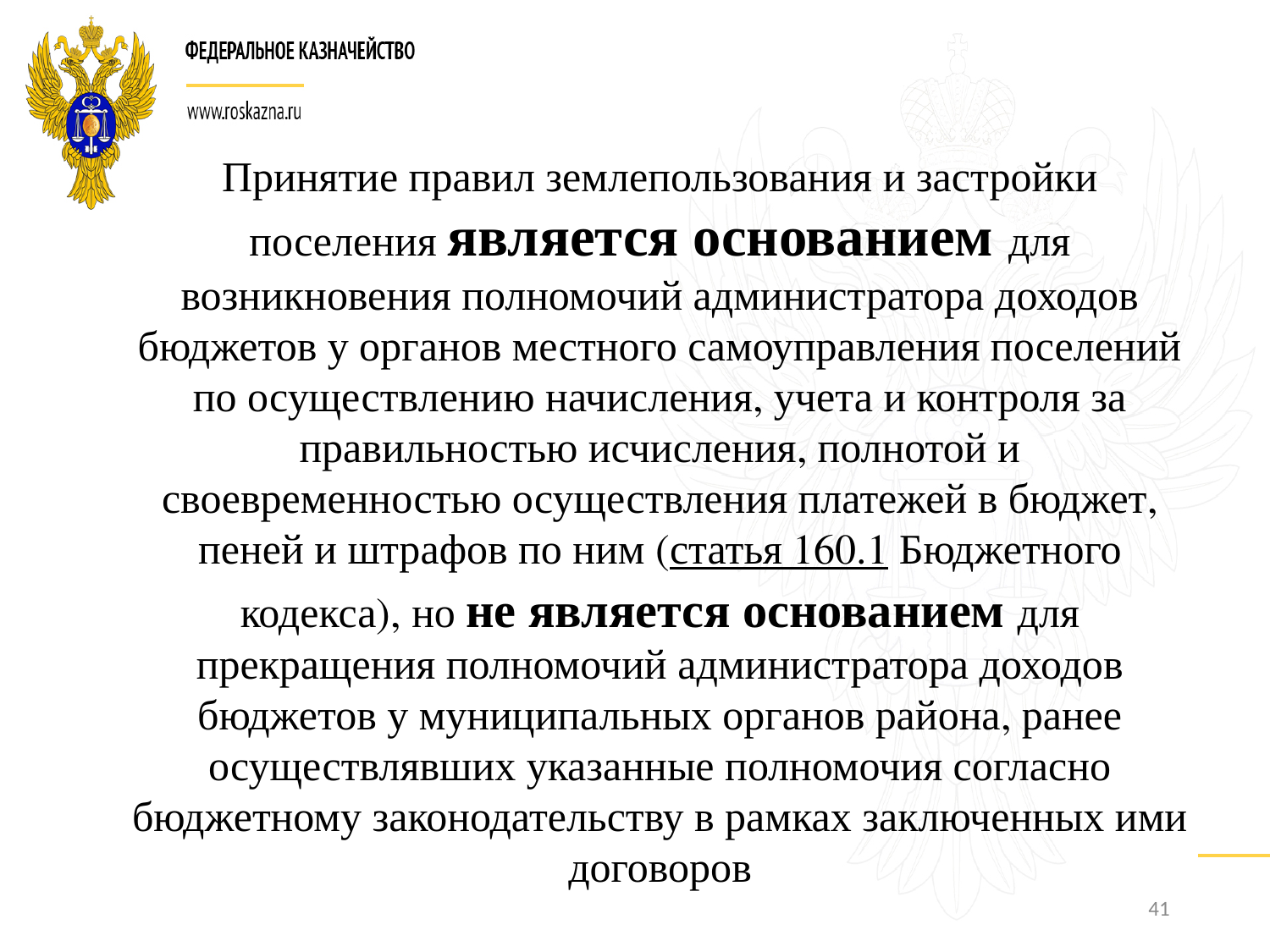

Принятие правил землепользования и застройки поселения является основанием для возникновения полномочий администратора доходов бюджетов у органов местного самоуправления поселений по осуществлению начисления, учета и контроля за правильностью исчисления, полнотой и своевременностью осуществления платежей в бюджет, пеней и штрафов по ним (статья 160.1 Бюджетного кодекса), но не является основанием для прекращения полномочий администратора доходов бюджетов у муниципальных органов района, ранее осуществлявших указанные полномочия согласно бюджетному законодательству в рамках заключенных ими договоров
41